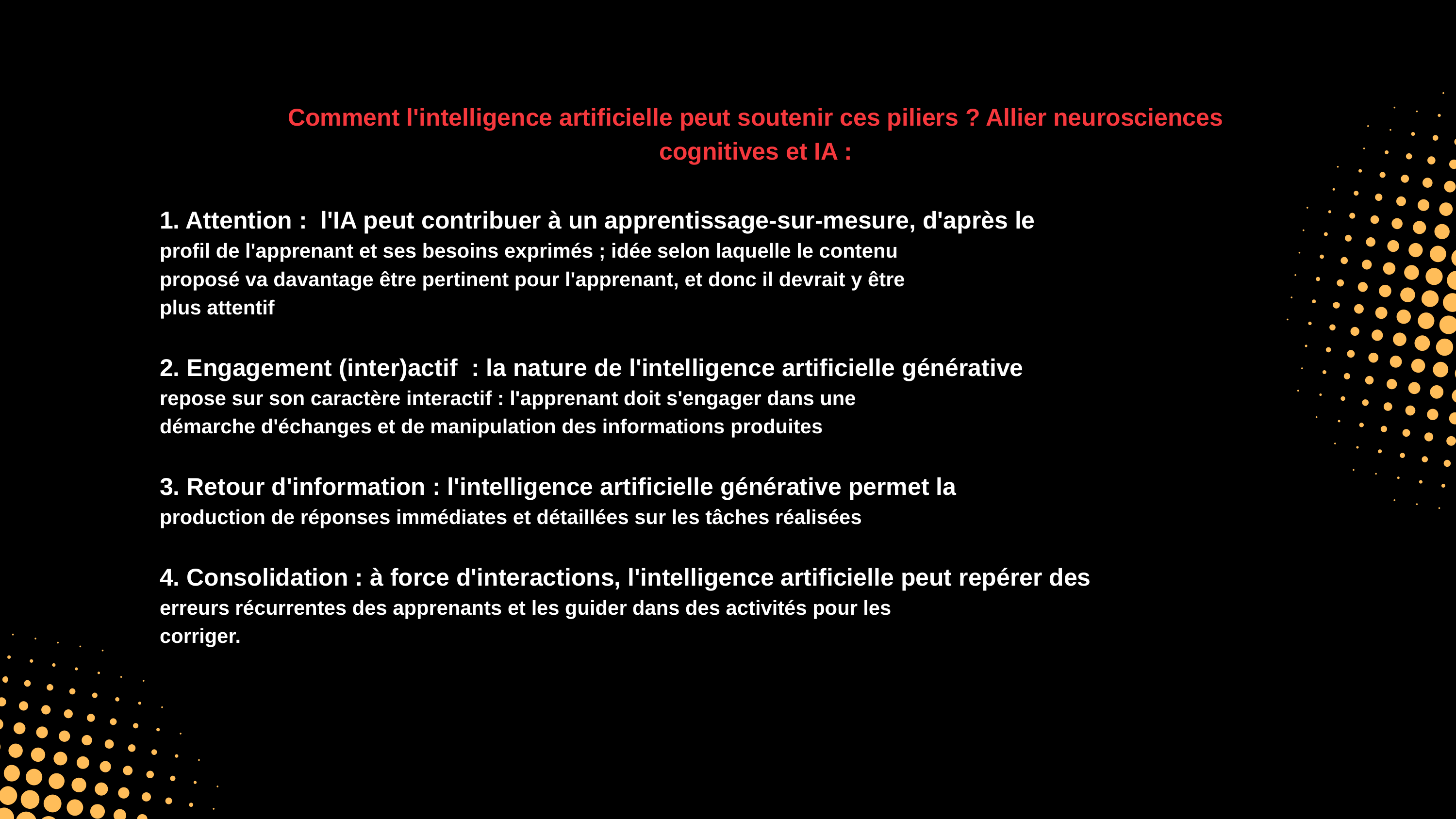

Comment l'intelligence artificielle peut soutenir ces piliers ? Allier neurosciences
cognitives et IA :

1. Attention :  l'IA peut contribuer à un apprentissage-sur-mesure, d'après le
profil de l'apprenant et ses besoins exprimés ; idée selon laquelle le contenu
proposé va davantage être pertinent pour l'apprenant, et donc il devrait y être
plus attentif

2. Engagement (inter)actif  : la nature de l'intelligence artificielle générative
repose sur son caractère interactif : l'apprenant doit s'engager dans une
démarche d'échanges et de manipulation des informations produites

3. Retour d'information : l'intelligence artificielle générative permet la
production de réponses immédiates et détaillées sur les tâches réalisées

4. Consolidation : à force d'interactions, l'intelligence artificielle peut repérer des
erreurs récurrentes des apprenants et les guider dans des activités pour les
corriger.